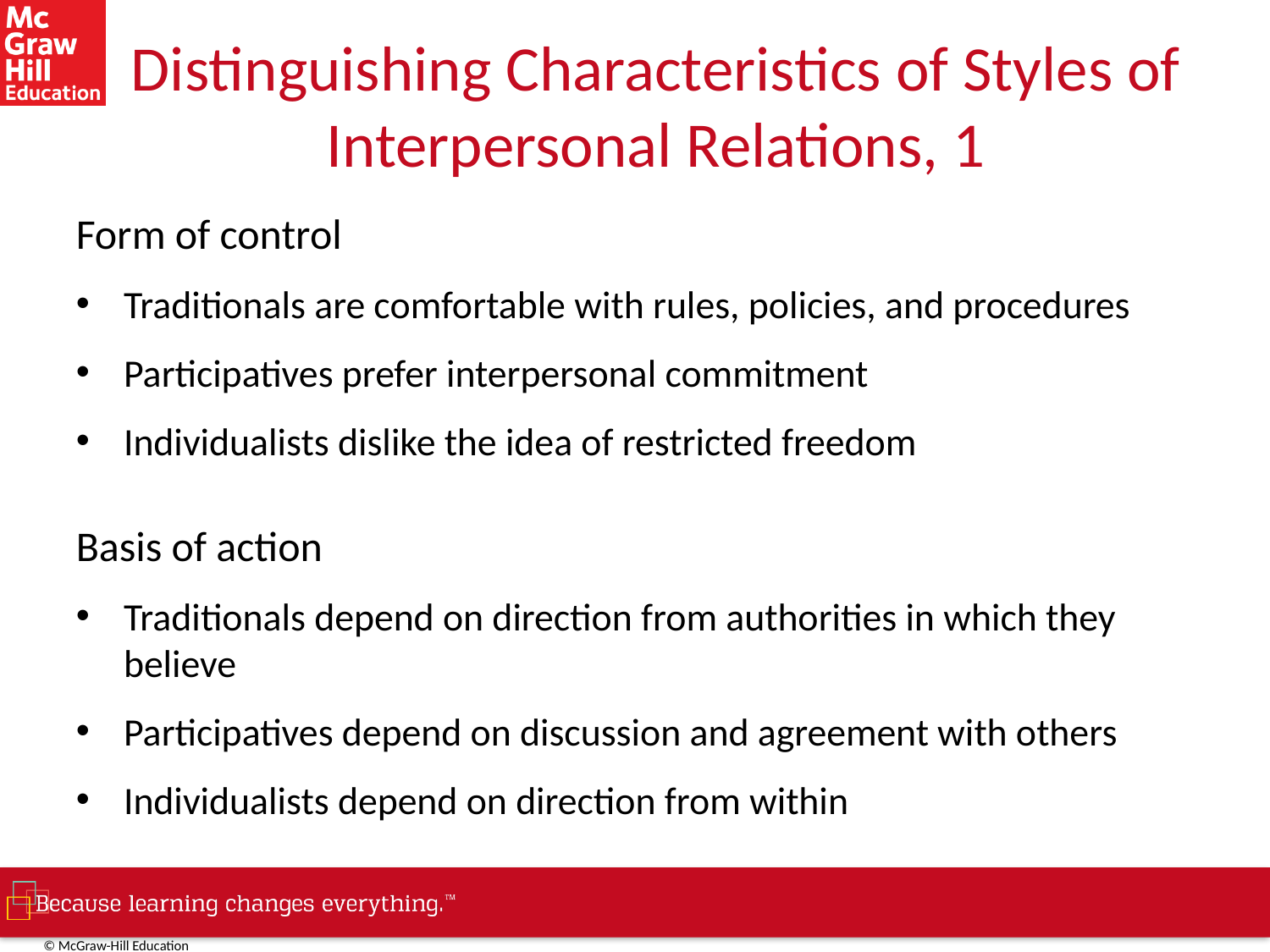

# Distinguishing Characteristics of Styles of Interpersonal Relations, 1
Form of control
Traditionals are comfortable with rules, policies, and procedures
Participatives prefer interpersonal commitment
Individualists dislike the idea of restricted freedom

Basis of action
Traditionals depend on direction from authorities in which they believe
Participatives depend on discussion and agreement with others
Individualists depend on direction from within